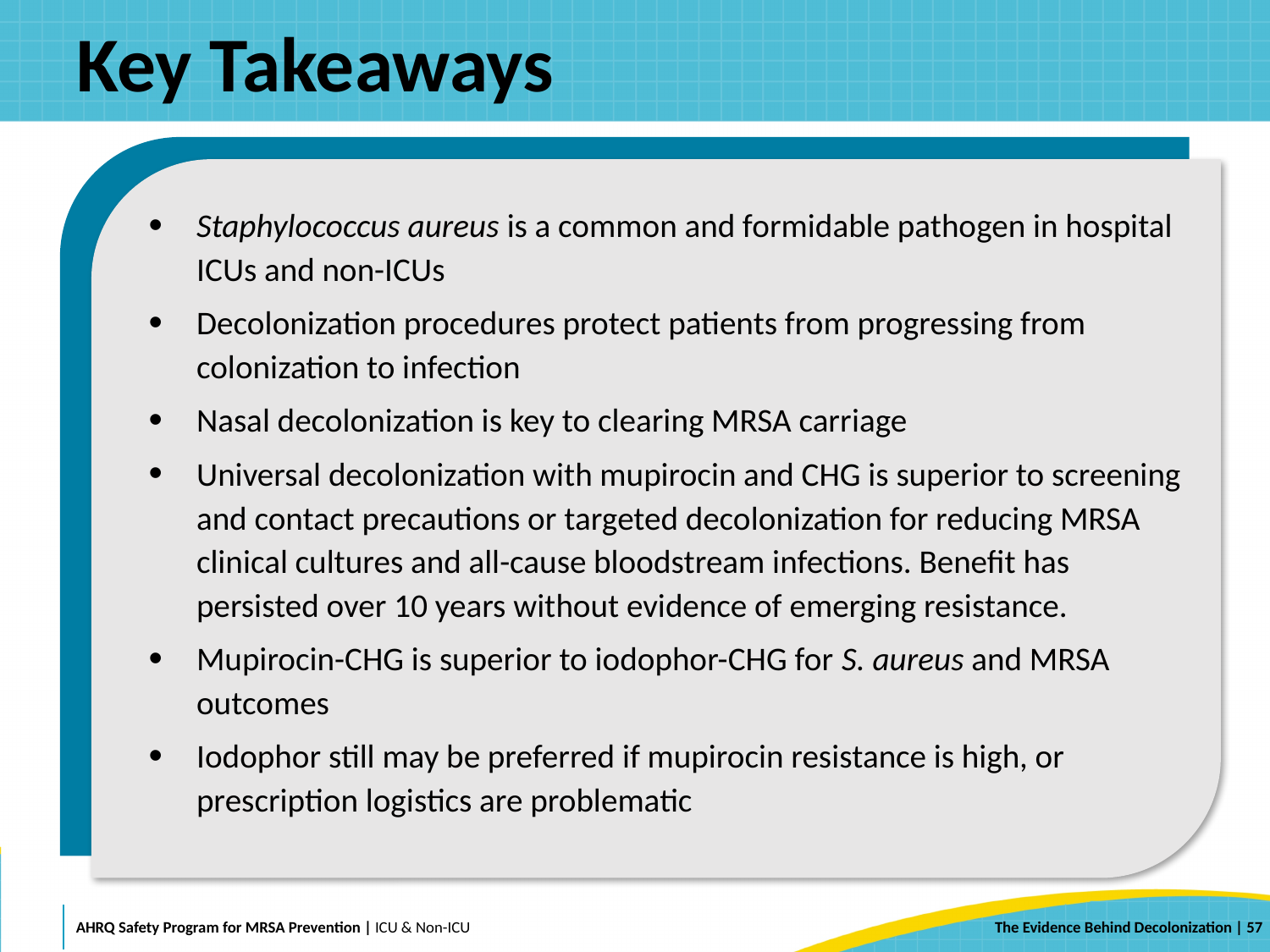

# Key Takeaways
Staphylococcus aureus is a common and formidable pathogen in hospital ICUs and non-ICUs
Decolonization procedures protect patients from progressing from colonization to infection
Nasal decolonization is key to clearing MRSA carriage
Universal decolonization with mupirocin and CHG is superior to screening and contact precautions or targeted decolonization for reducing MRSA clinical cultures and all-cause bloodstream infections. Benefit has persisted over 10 years without evidence of emerging resistance.
Mupirocin-CHG is superior to iodophor-CHG for S. aureus and MRSA outcomes
Iodophor still may be preferred if mupirocin resistance is high, or prescription logistics are problematic
 | 57